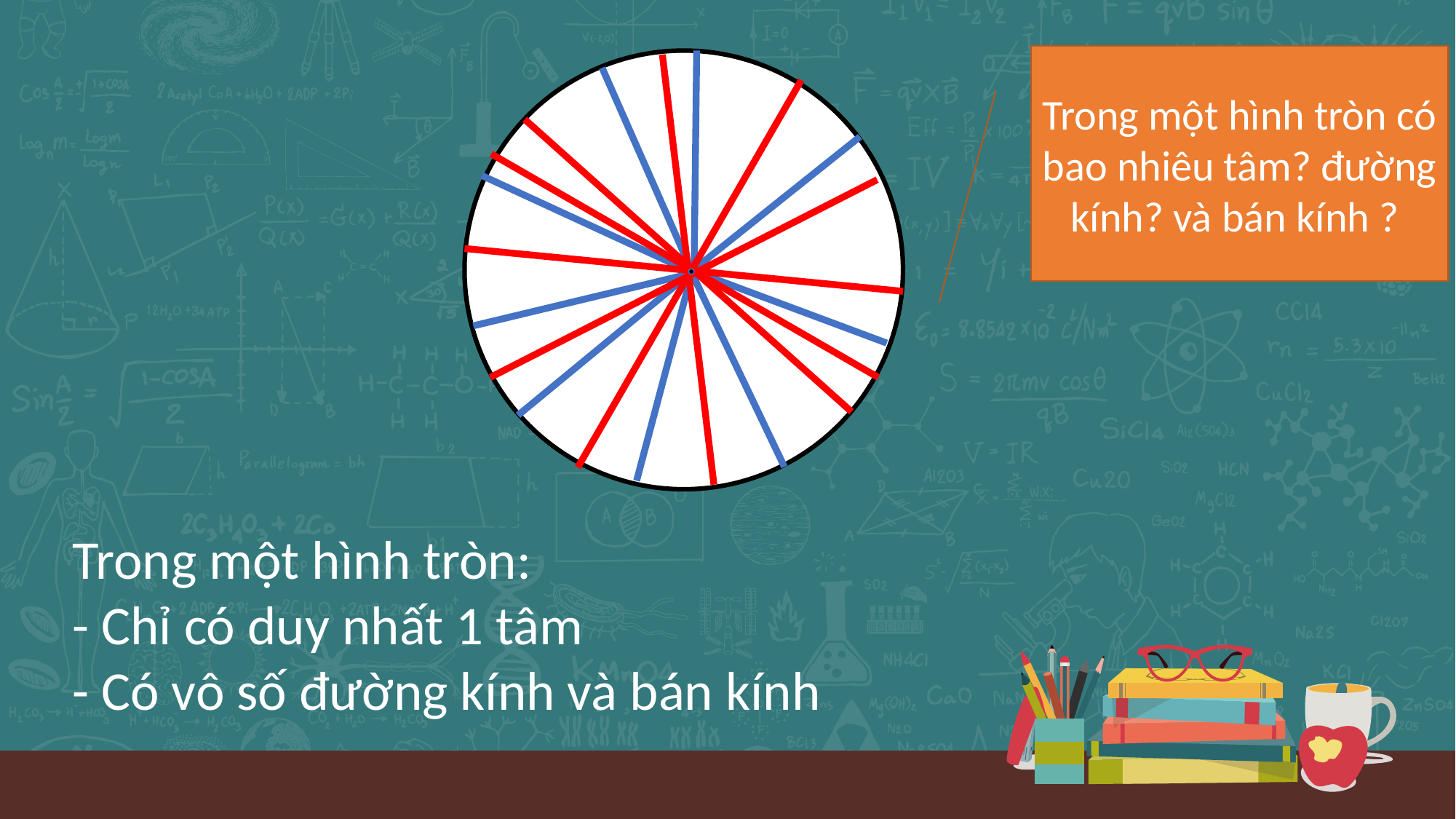

Trong một hình tròn có bao nhiêu tâm? đường kính? và bán kính ?

Trong một hình tròn:
- Chỉ có duy nhất 1 tâm
- Có vô số đường kính và bán kính